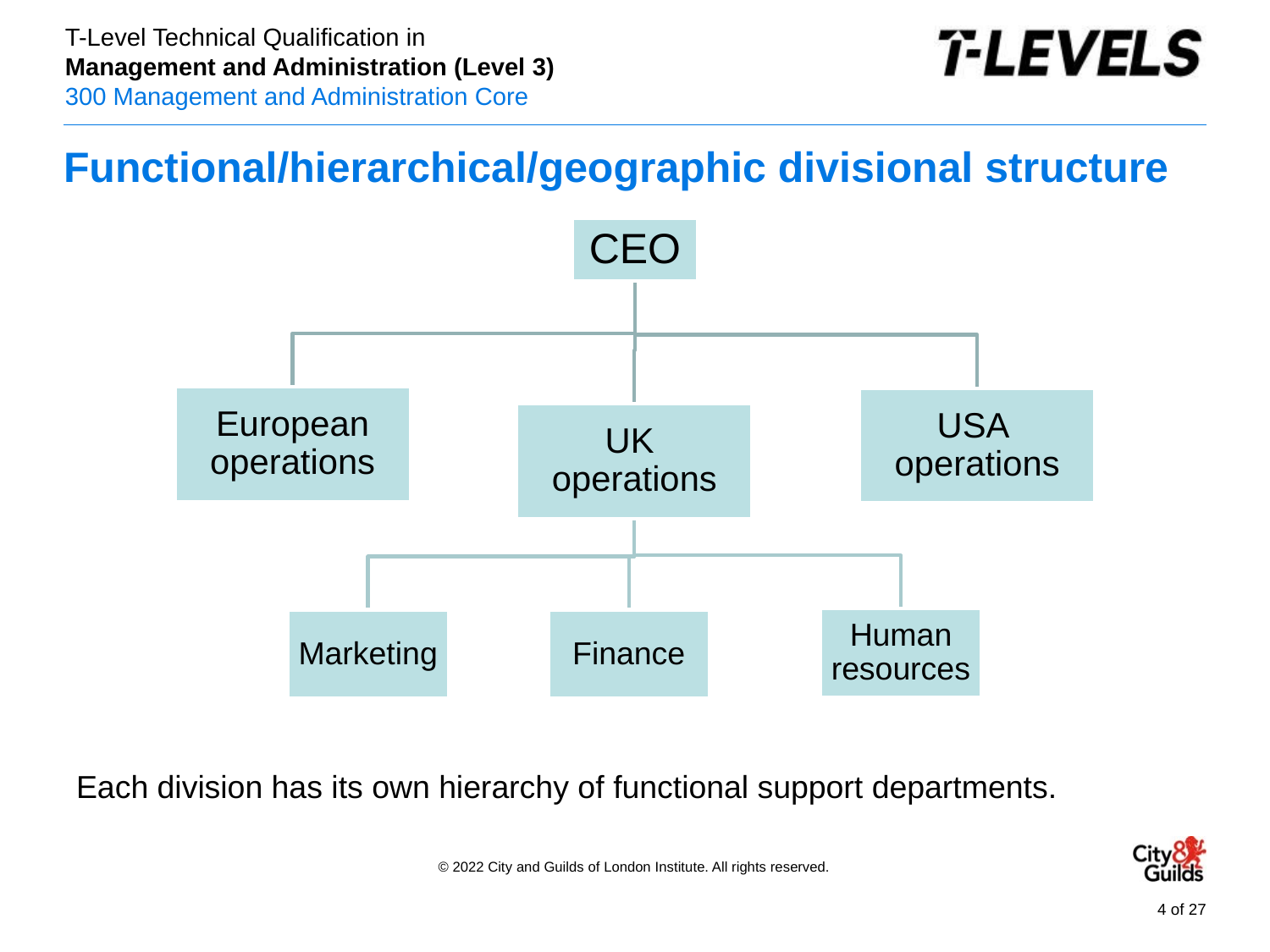

# Functional/hierarchical/geographic divisional structure

CEO

European operations

USA
operations

UK
operations

Human resources

Marketing

Finance
Each division has its own hierarchy of functional support departments.